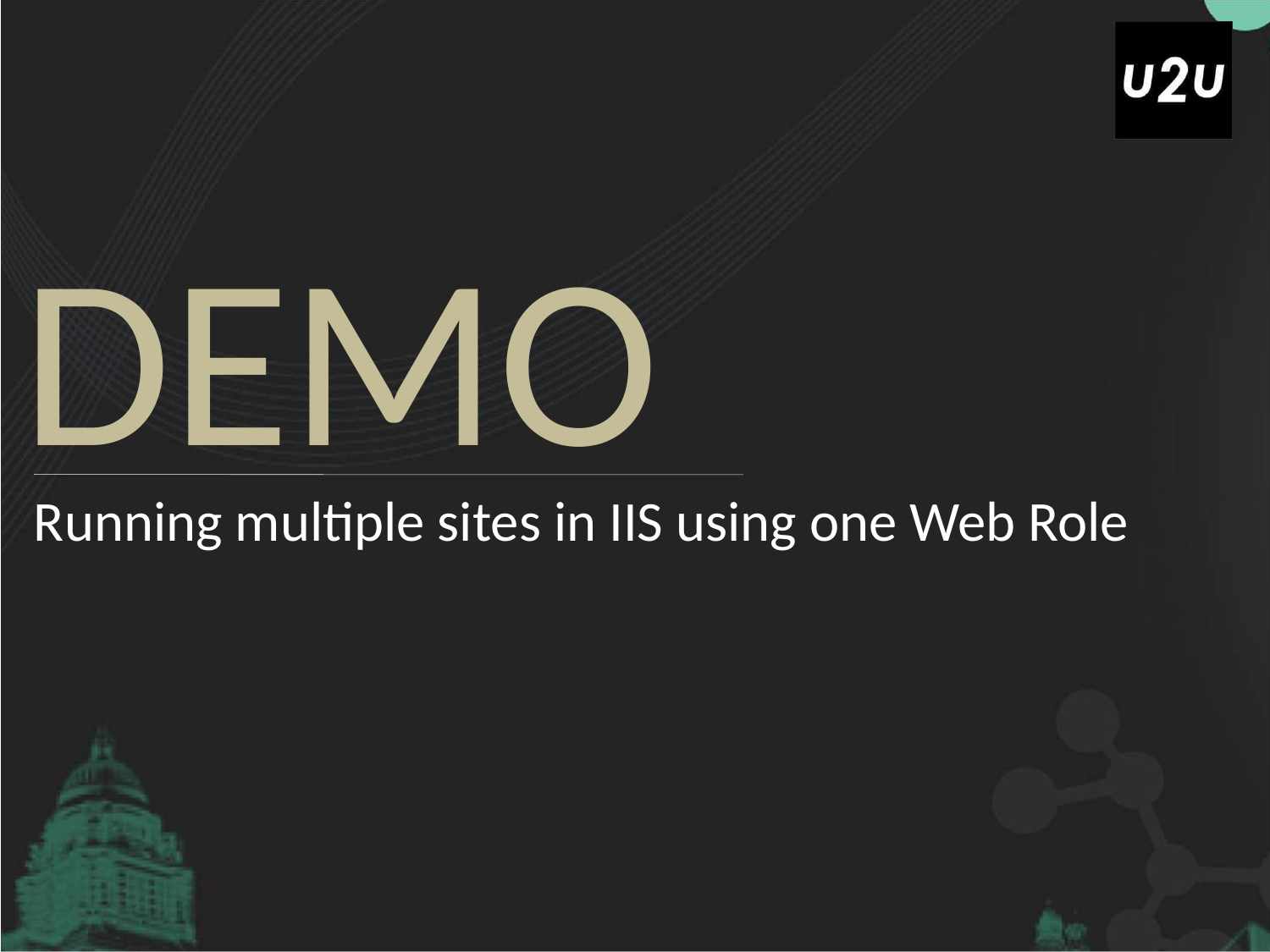

Running multiple sites in IIS using one Web Role